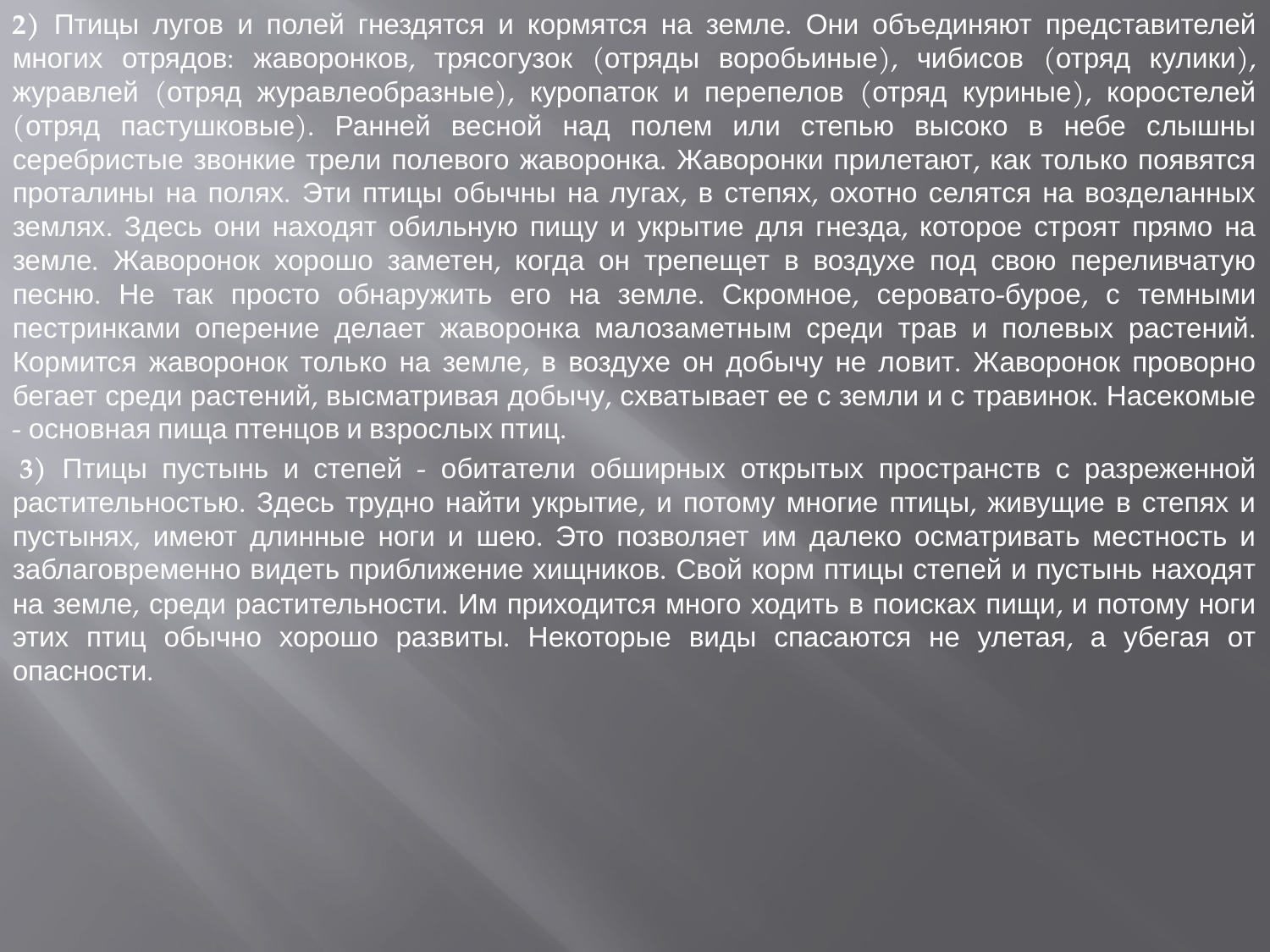

2) Птицы лугов и полей гнездятся и кормятся на земле. Они объединяют представителей многих отрядов: жаворонков, трясогузок (отряды воробьиные), чибисов (отряд кулики), журавлей (отряд журавлеобразные), куропаток и перепелов (отряд куриные), коростелей (отряд пастушковые). Ранней весной над полем или степью высоко в небе слышны серебристые звонкие трели полевого жаворонка. Жаворонки прилетают, как только появятся проталины на полях. Эти птицы обычны на лугах, в степях, охотно селятся на возделанных землях. Здесь они находят обильную пищу и укрытие для гнезда, которое строят прямо на земле. Жаворонок хорошо заметен, когда он трепещет в воздухе под свою переливчатую песню. Не так просто обнаружить его на земле. Скромное, серовато-бурое, с темными пестринками оперение делает жаворонка малозаметным среди трав и полевых растений. Кормится жаворонок только на земле, в воздухе он добычу не ловит. Жаворонок проворно бегает среди растений, высматривая добычу, схватывает ее с земли и с травинок. Насекомые - основная пища птенцов и взрослых птиц.
 3) Птицы пустынь и степей - обитатели обширных открытых пространств с разреженной растительностью. Здесь трудно найти укрытие, и потому многие птицы, живущие в степях и пустынях, имеют длинные ноги и шею. Это позволяет им далеко осматривать местность и заблаговременно видеть приближение хищников. Свой корм птицы степей и пустынь находят на земле, среди растительности. Им приходится много ходить в поисках пищи, и потому ноги этих птиц обычно хорошо развиты. Некоторые виды спасаются не улетая, а убегая от опасности.